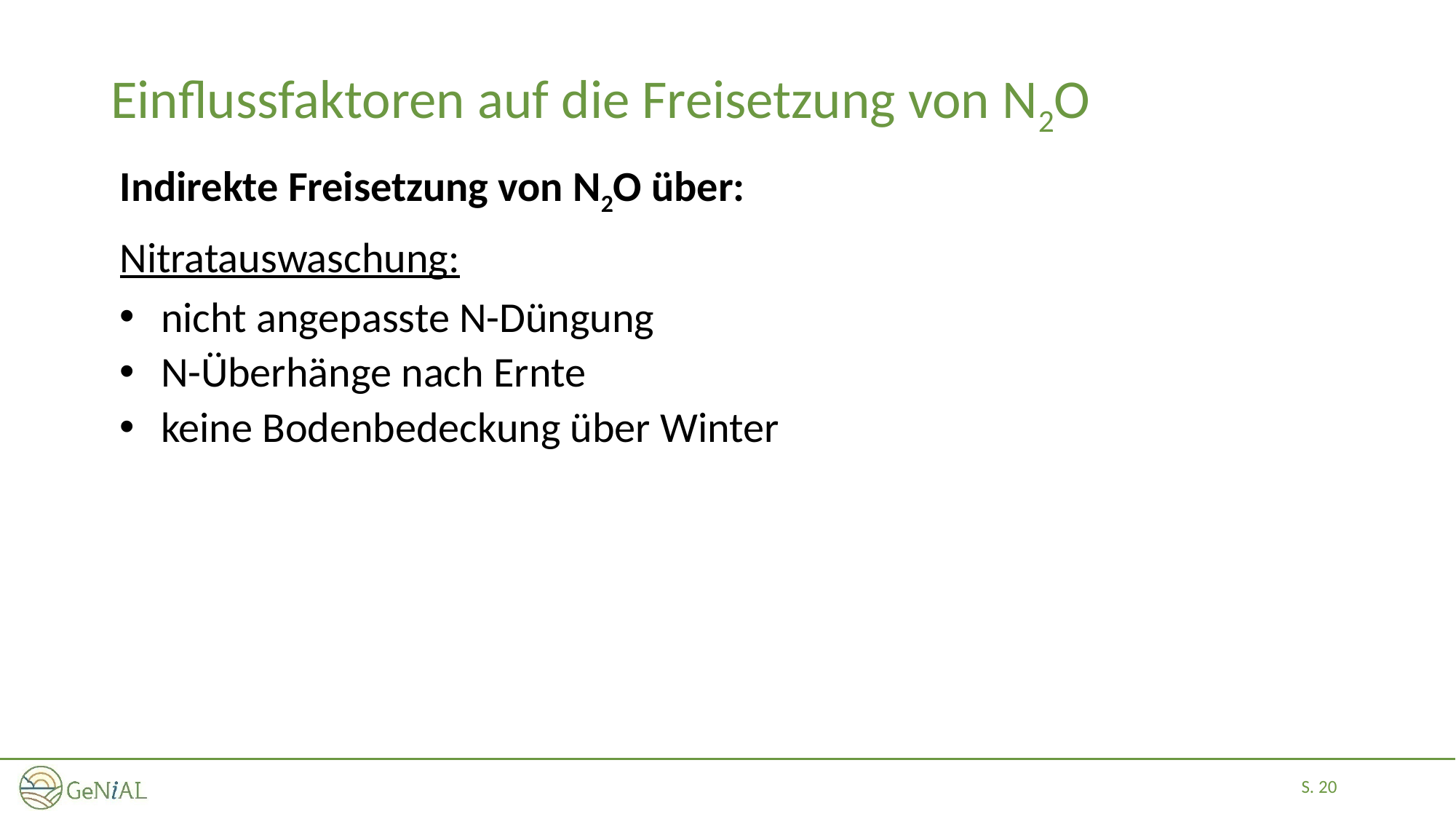

# Einflussfaktoren auf die Freisetzung von N2O
Indirekte Freisetzung von N2O über:
Nitratauswaschung:
nicht angepasste N-Düngung
N-Überhänge nach Ernte
keine Bodenbedeckung über Winter